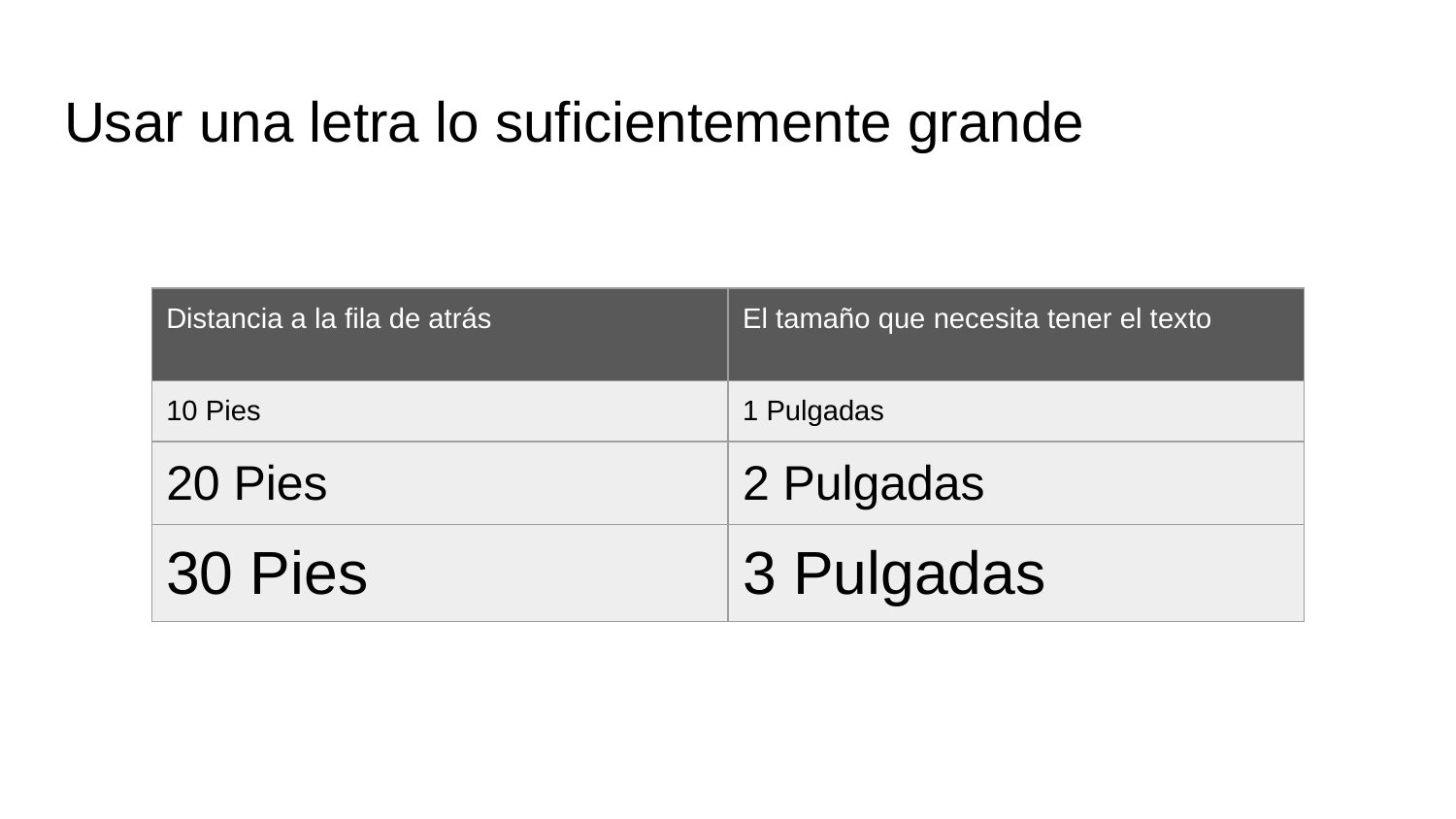

# Usar una letra lo suficientemente grande
| Distancia a la fila de atrás | El tamaño que necesita tener el texto |
| --- | --- |
| 10 Pies | 1 Pulgadas |
| 20 Pies | 2 Pulgadas |
| 30 Pies | 3 Pulgadas |